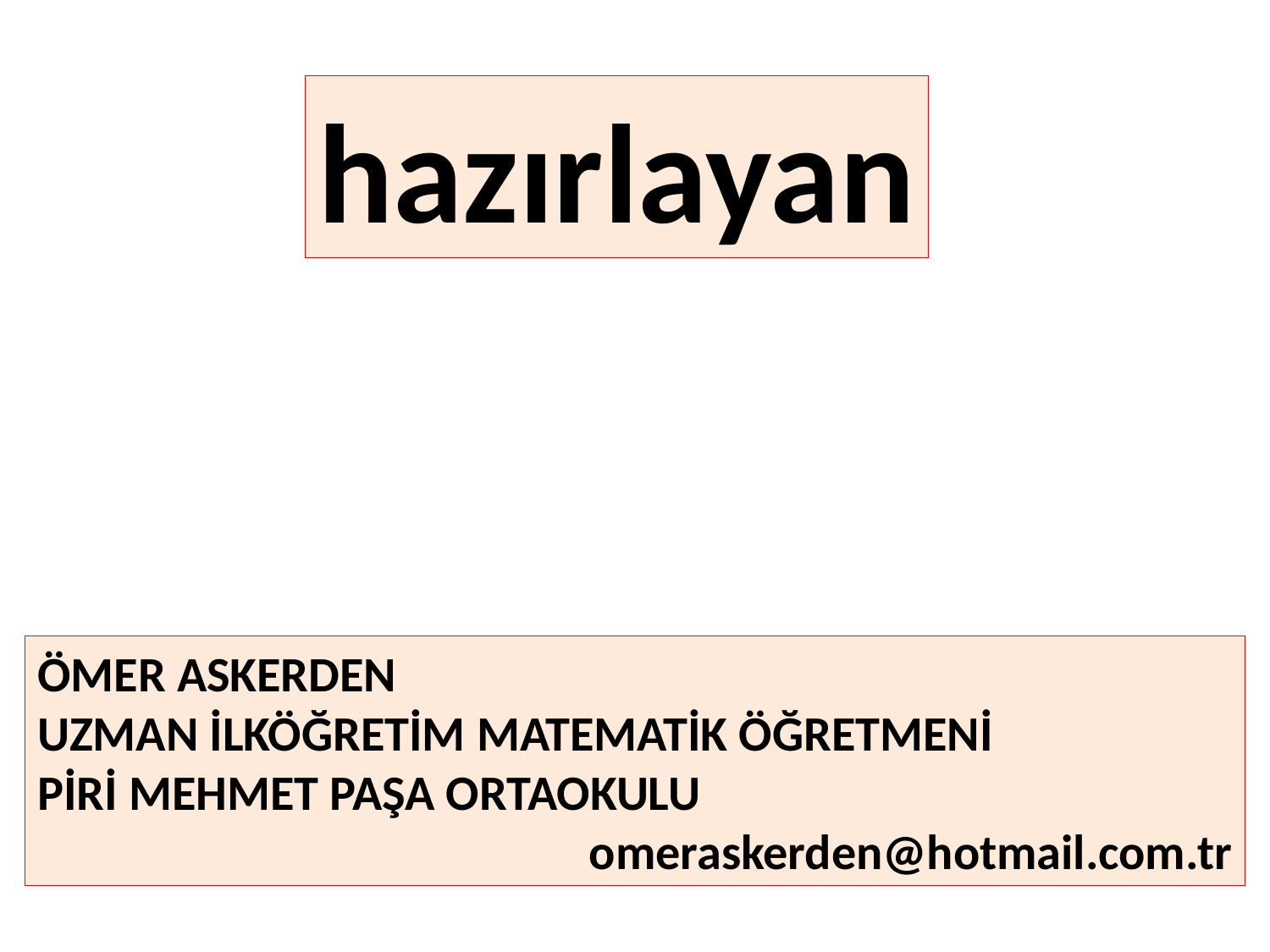

hazırlayan
ÖMER ASKERDEN
UZMAN İLKÖĞRETİM MATEMATİK ÖĞRETMENİ
PİRİ MEHMET PAŞA ORTAOKULU
omeraskerden@hotmail.com.tr